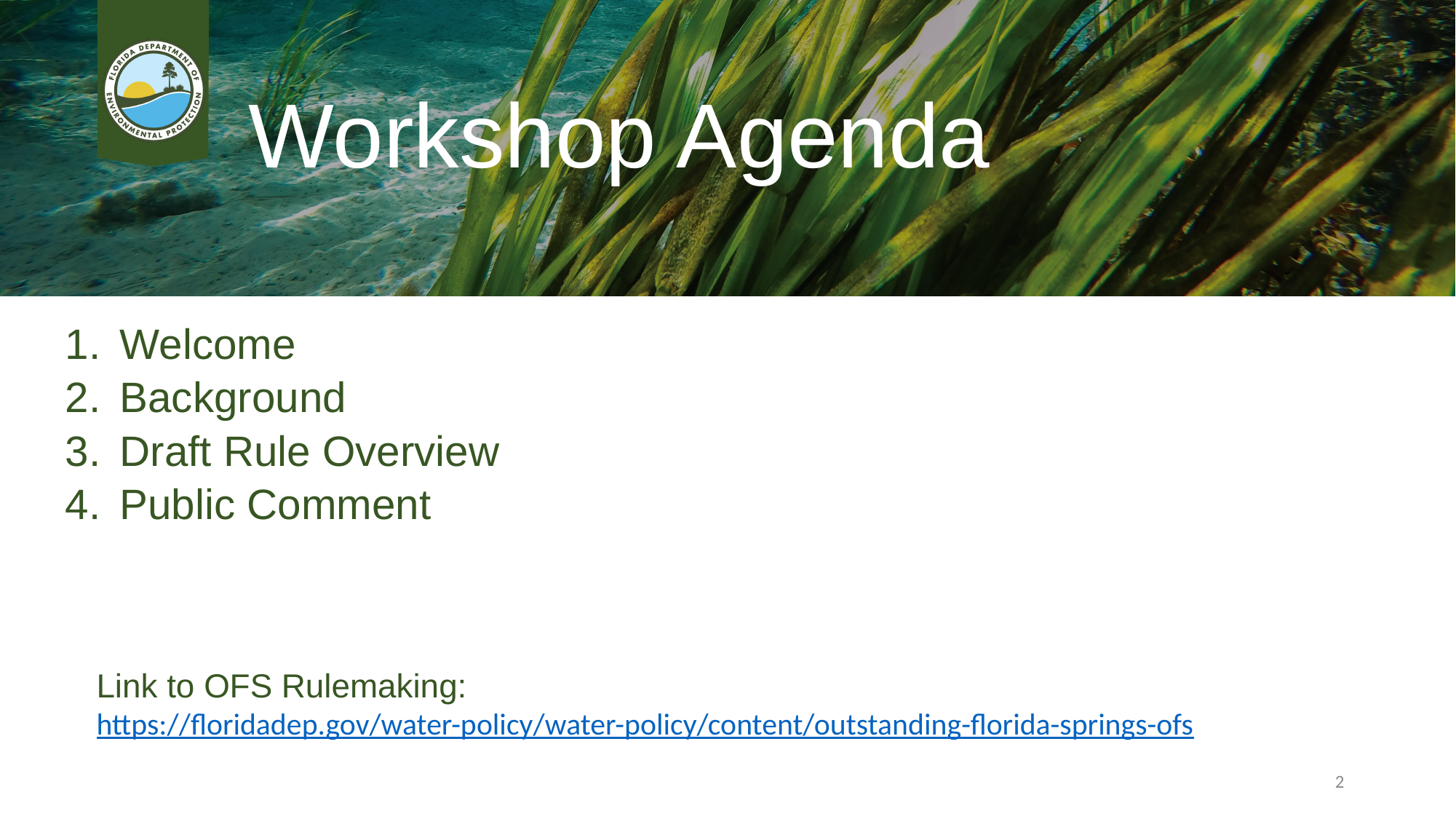

Workshop Agenda
Welcome
Background
Draft Rule Overview
Public Comment

Link to OFS Rulemaking:
https://floridadep.gov/water-policy/water-policy/content/outstanding-florida-springs-ofs

2